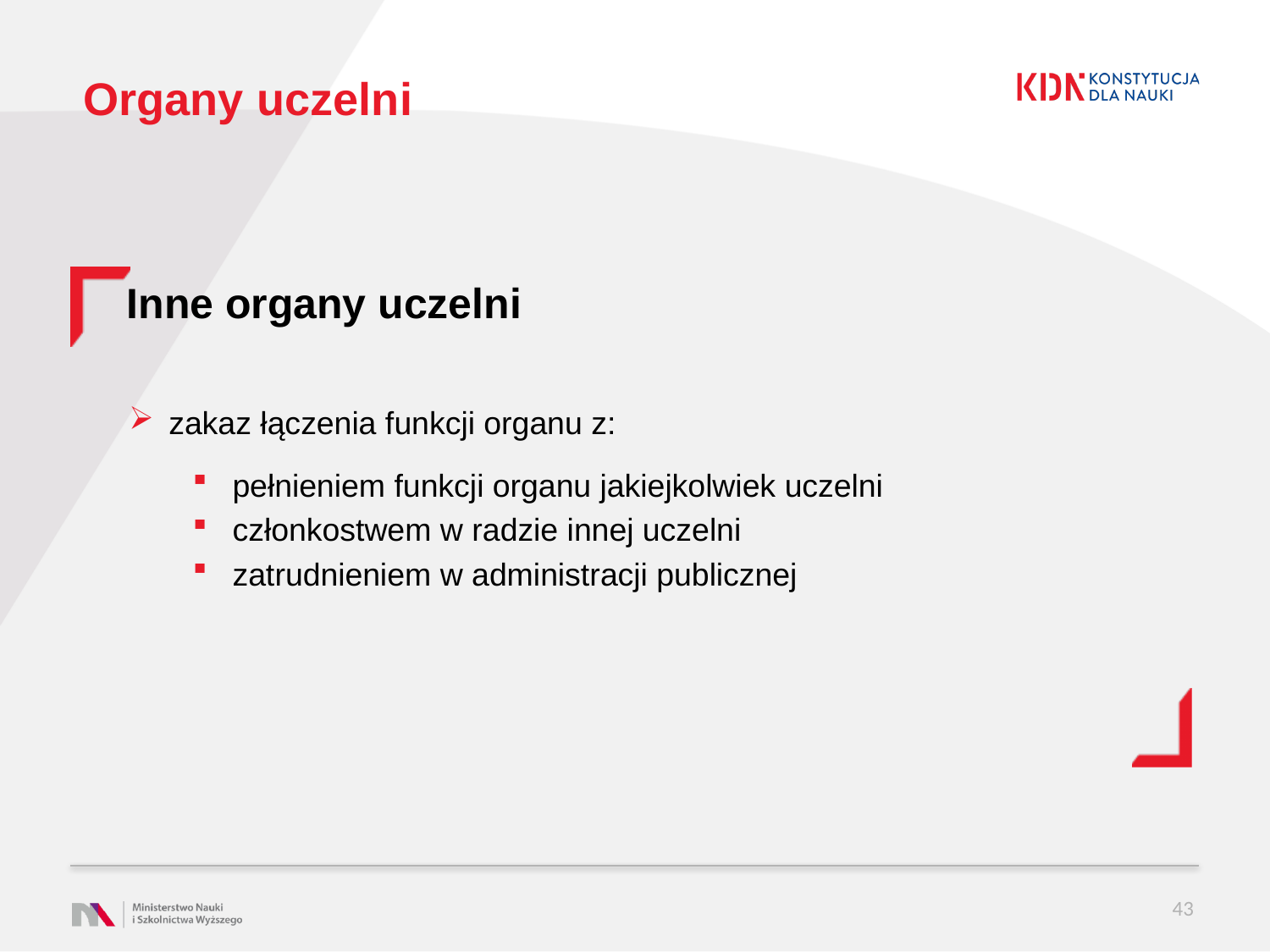

# Organy uczelni
Inne organy uczelni

zakaz łączenia funkcji organu z:
pełnieniem funkcji organu jakiejkolwiek uczelni
członkostwem w radzie innej uczelni
zatrudnieniem w administracji publicznej

43